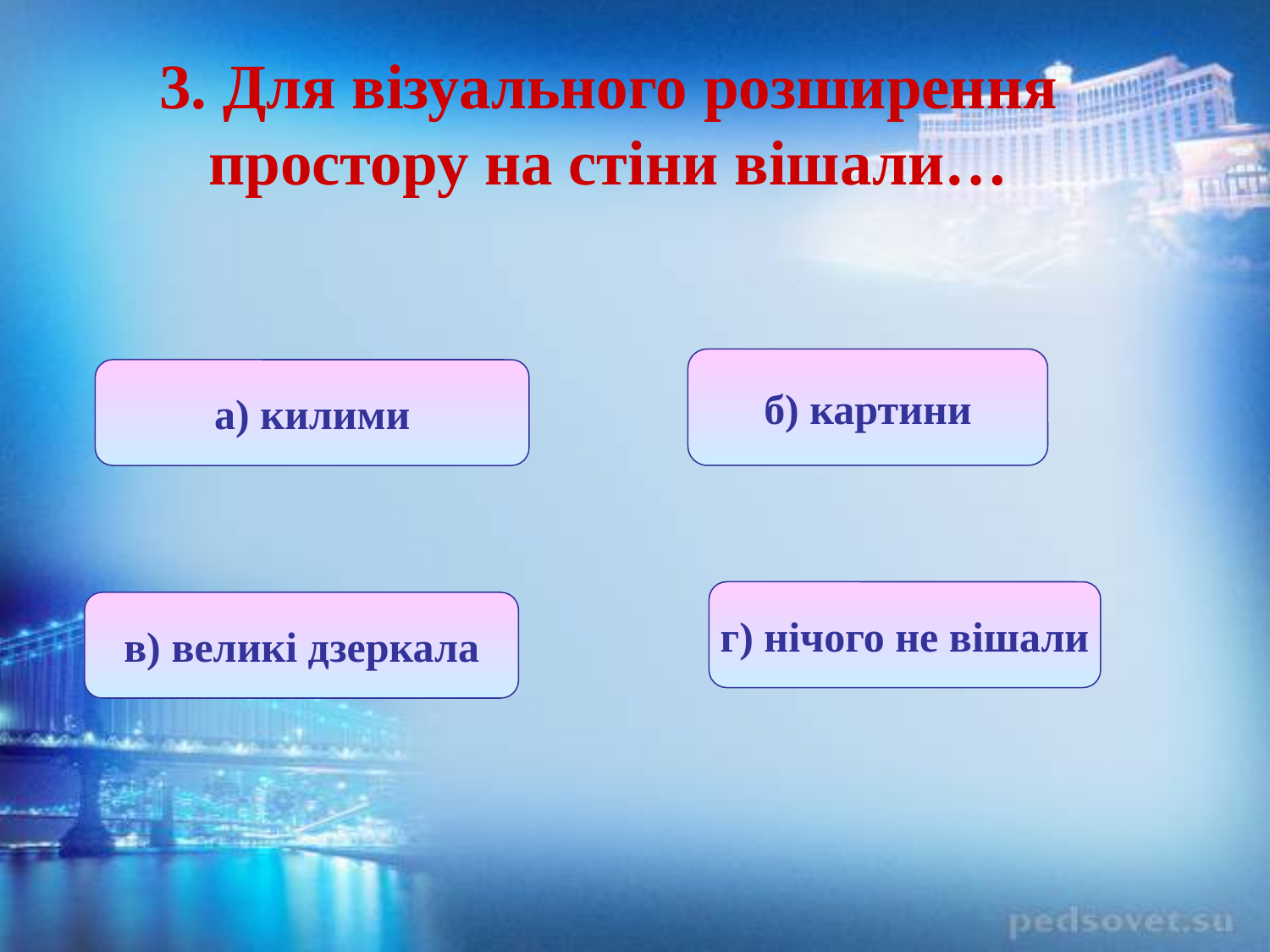

3. Для візуального розширення простору на стіни вішали…
б) картини
а) килими
г) нічого не вішали
в) великі дзеркала